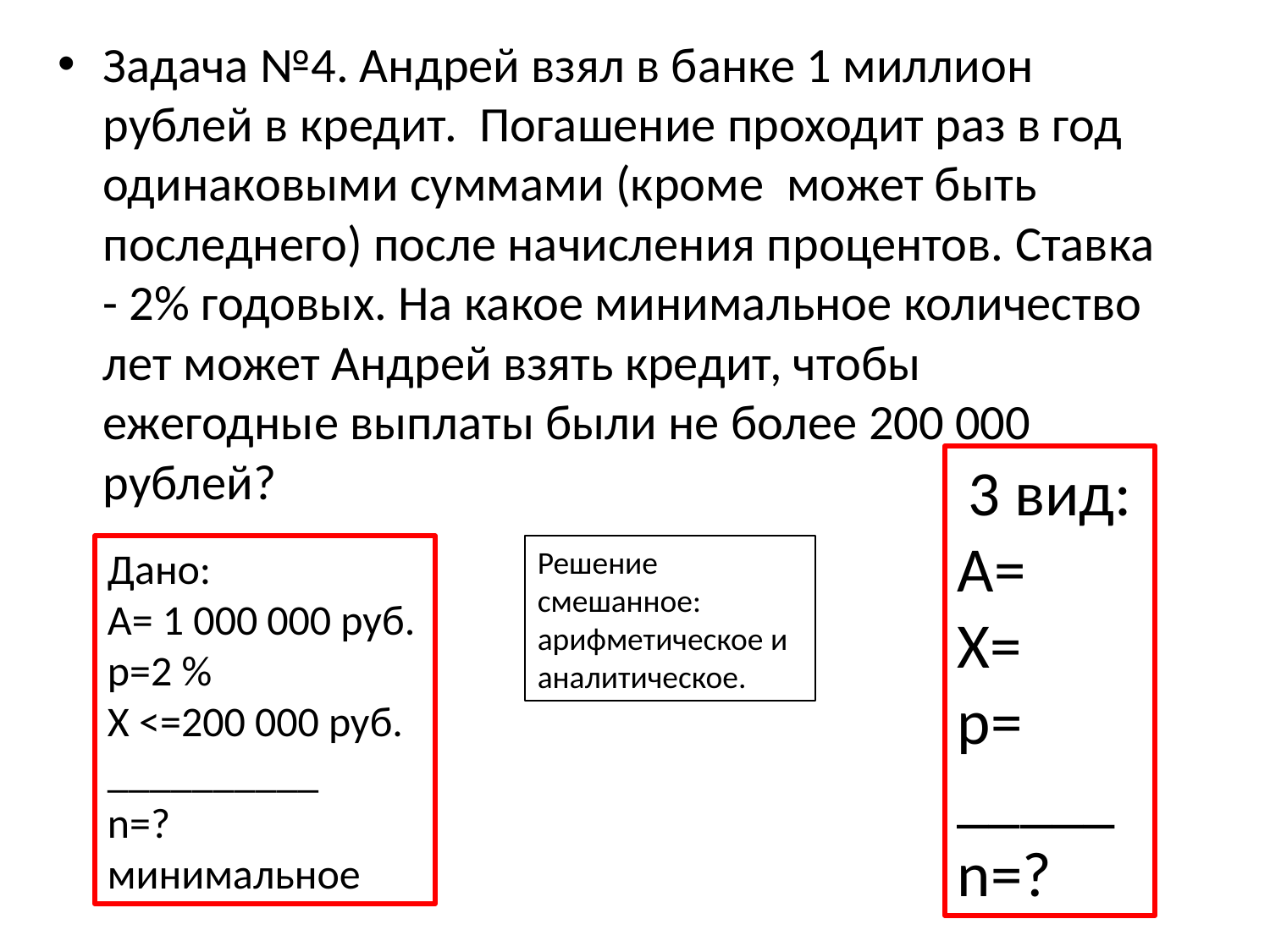

Задача №4. Андрей взял в банке 1 миллион рублей в кредит.  Погашение проходит раз в год одинаковыми суммами (кроме  может быть последнего) после начисления процентов. Ставка - 2% годовых. На какое минимальное количество лет может Андрей взять кредит, чтобы  ежегодные выплаты были не более 200 000 рублей?
3 вид:
А=
Х=
p=
_____
n=?
Дано:
А= 1 000 000 руб.
р=2 %
Х <=200 000 руб.
__________
n=? минимальное
Решение смешанное: арифметическое и аналитическое.